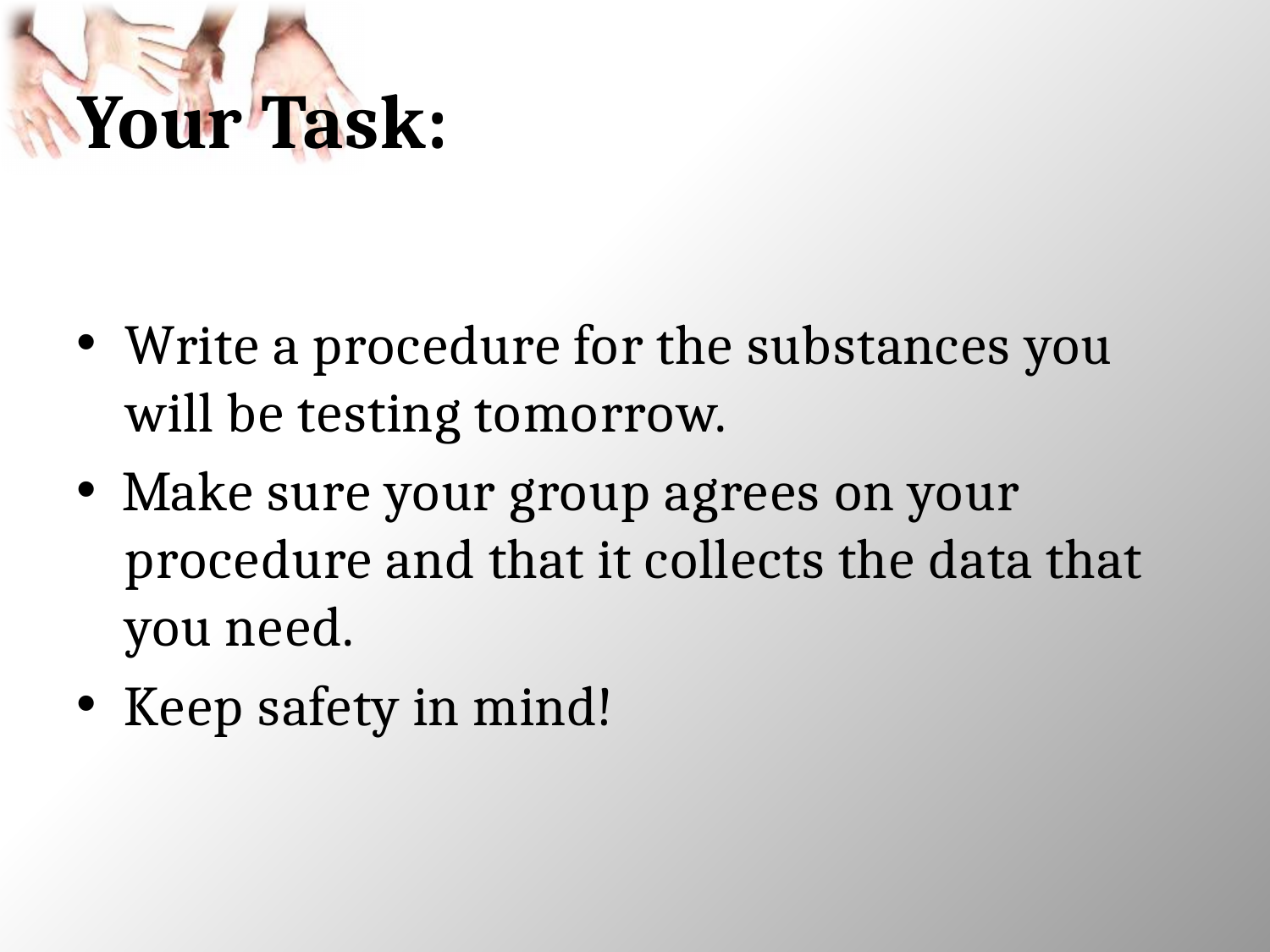

# Your Task:

Write a procedure for the substances you will be testing tomorrow.
Make sure your group agrees on your procedure and that it collects the data that you need.
Keep safety in mind!